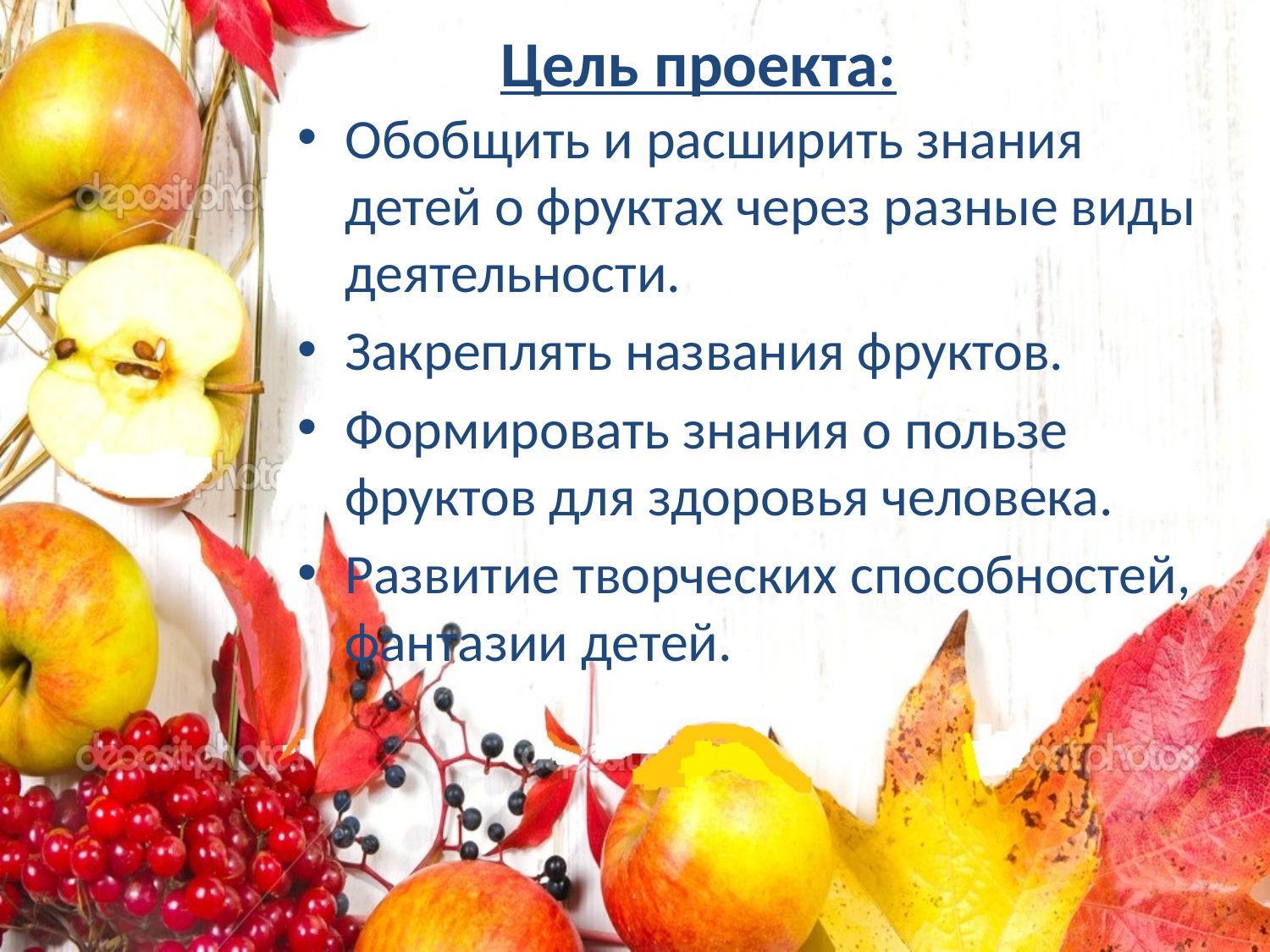

# Цель проекта:
Обобщить и расширить знания детей о фруктах через разные виды деятельности.
Закреплять названия фруктов.
Формировать знания о пользе фруктов для здоровья человека.
Развитие творческих способностей, фантазии детей.